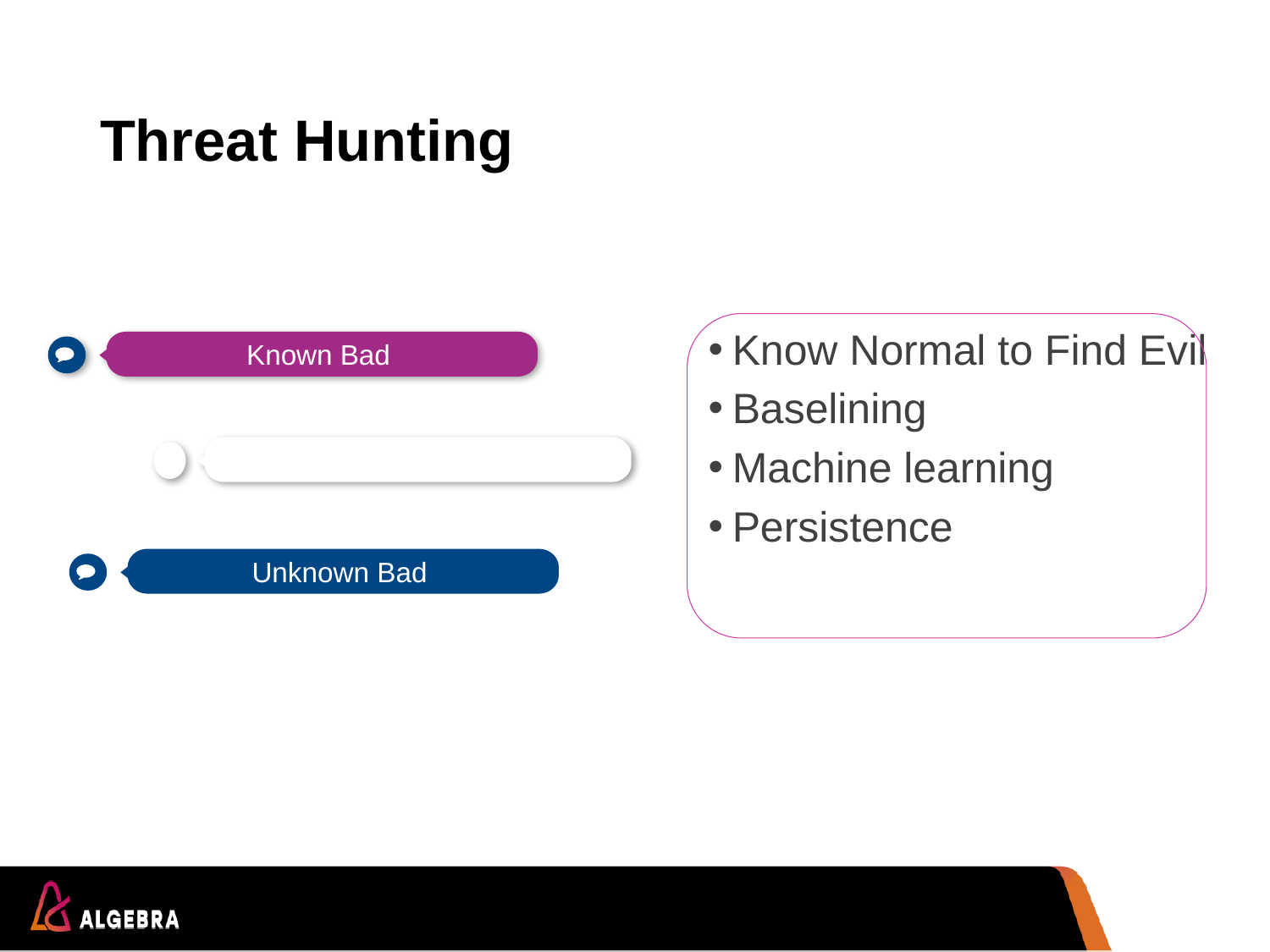

# Threat Hunting

Know Normal to Find Evil
Baselining
Machine learning
Persistence
Known Bad

Suspicious Behavior

Unknown Bad